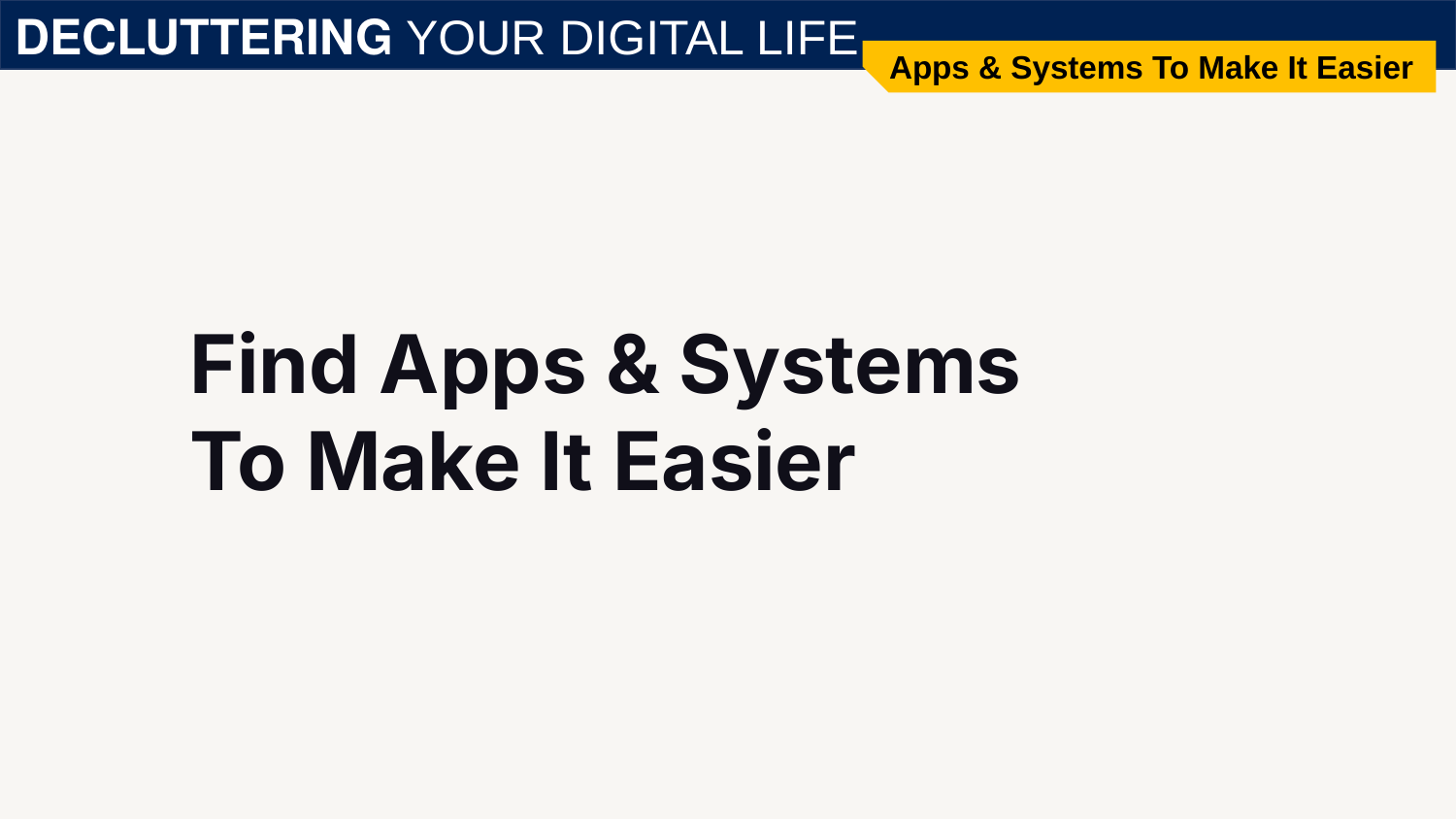

DECLUTTERING YOUR DIGITAL LIFE
Apps & Systems To Make It Easier

# Find Apps & Systems To Make It Easier